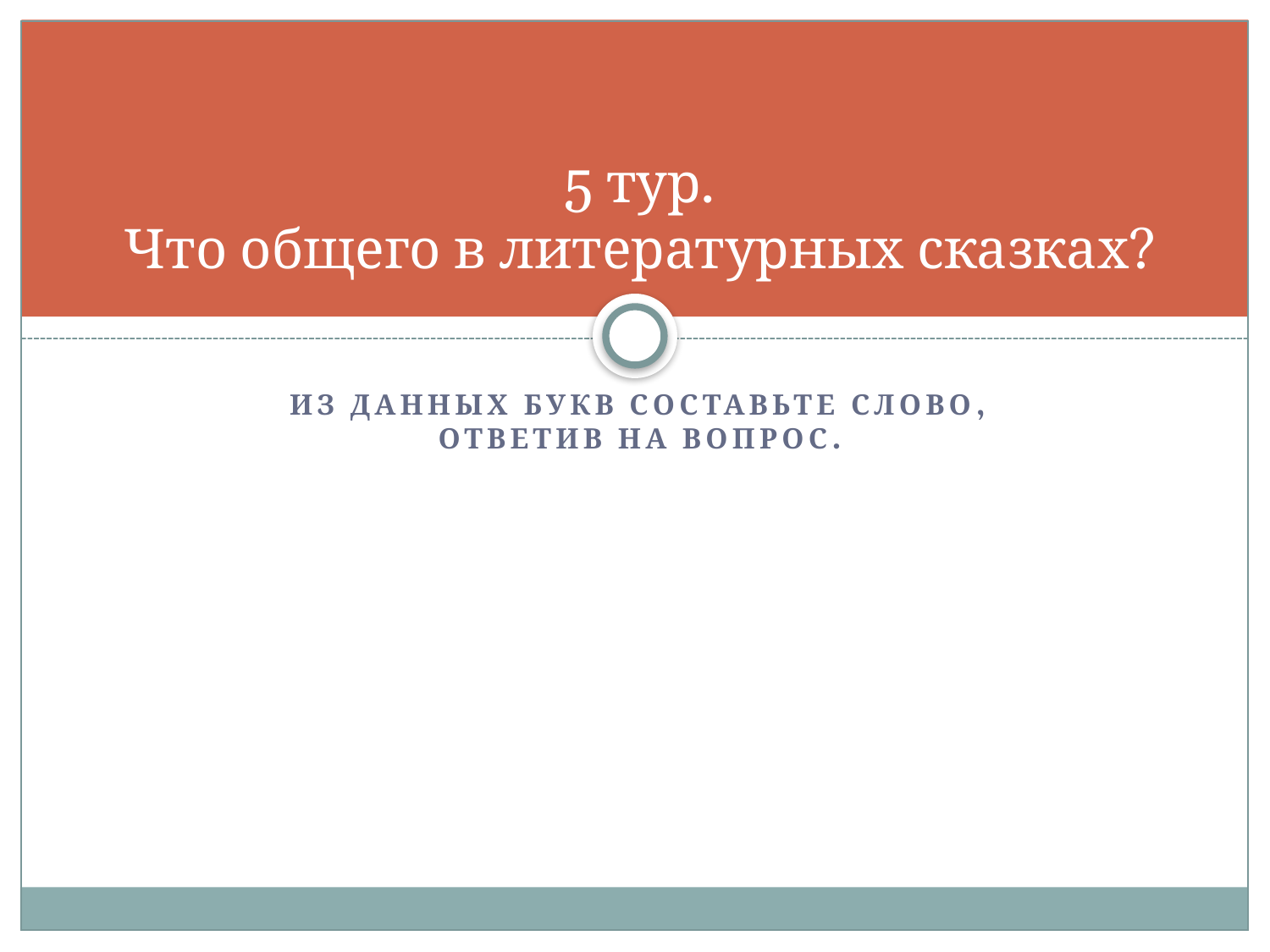

# 5 тур. Что общего в литературных сказках?
Из данных букв составьте слово, ответив на вопрос.